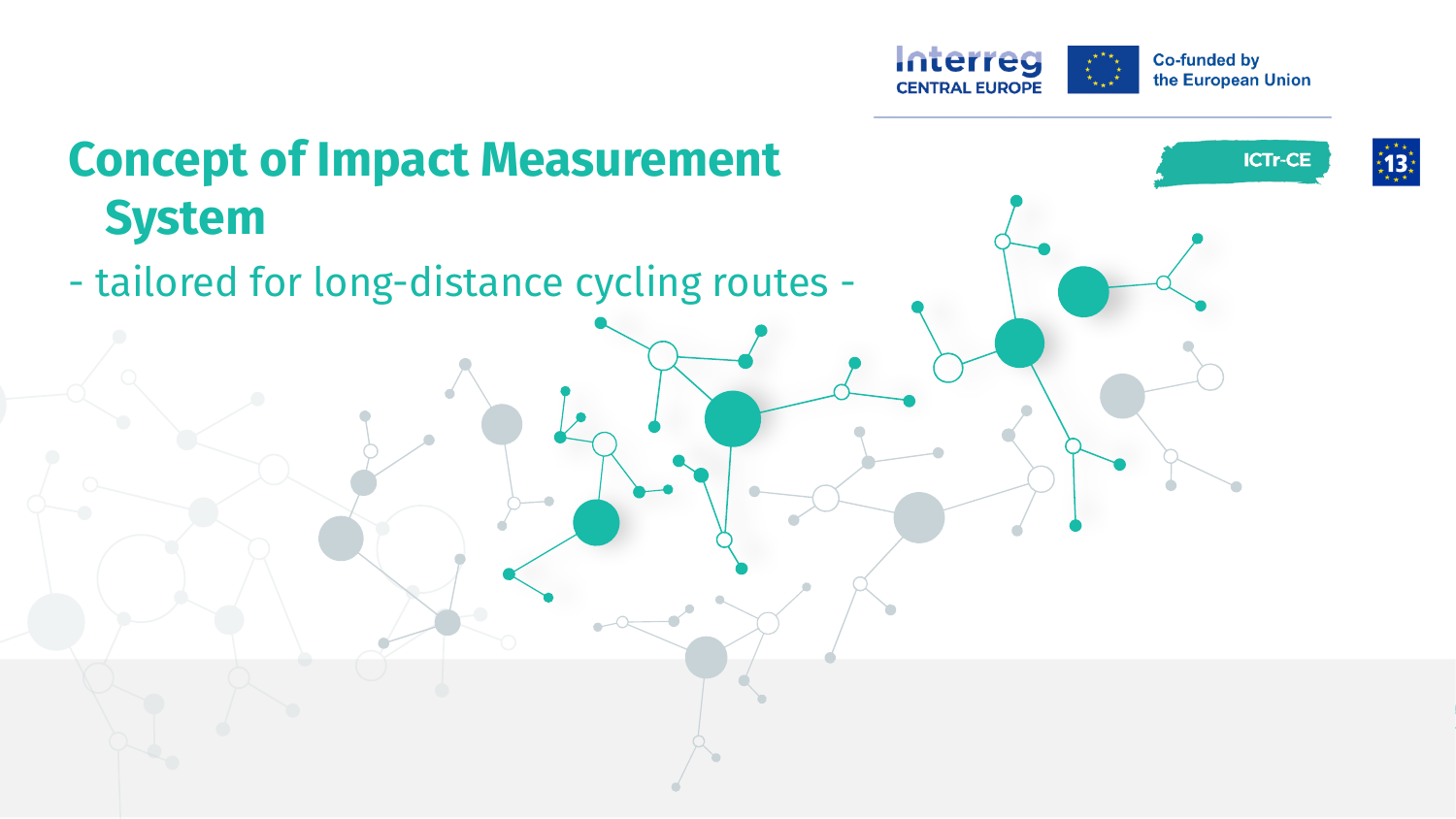

# Concept of Impact Measurement System
- tailored for long-distance cycling routes -